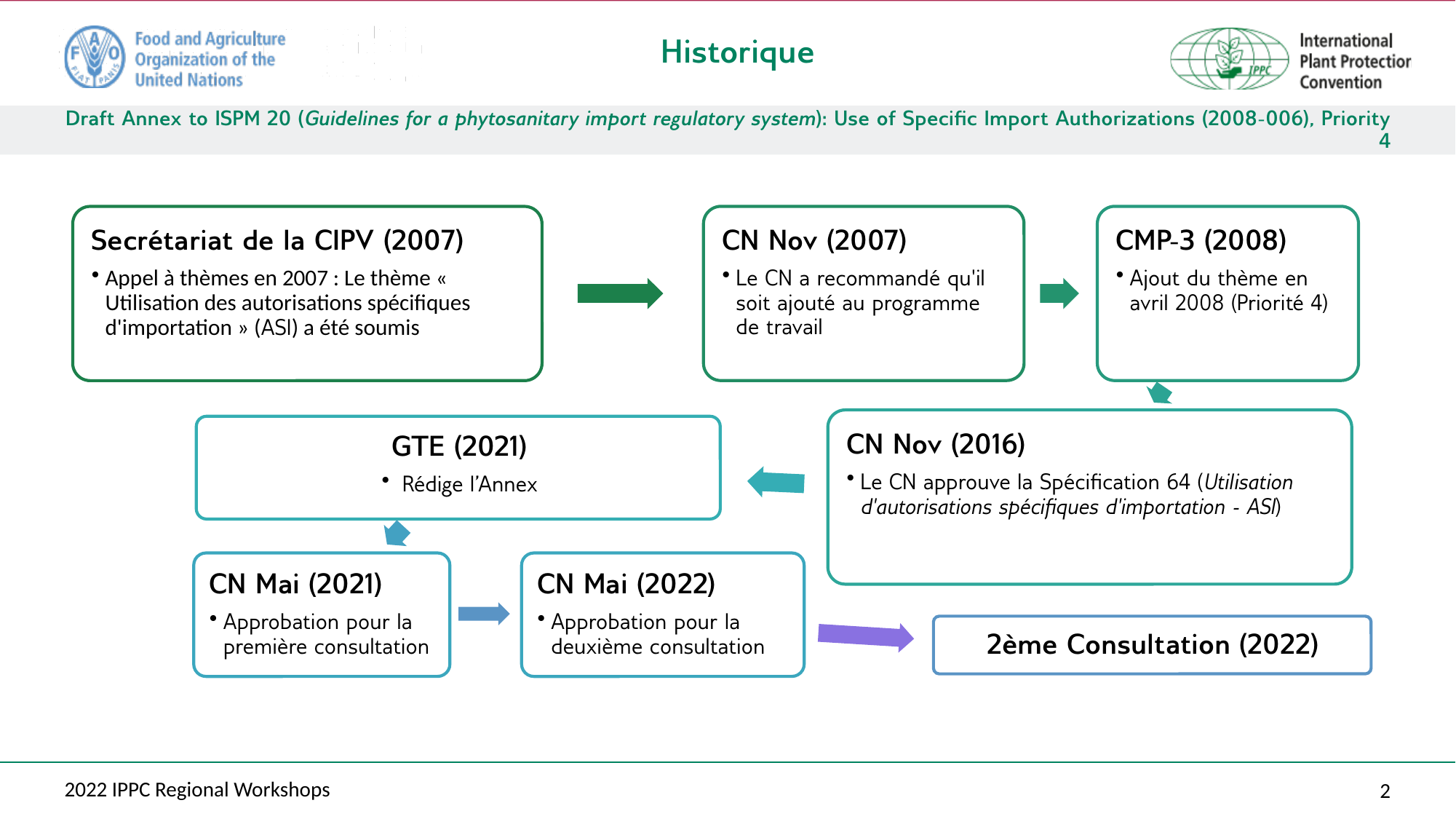

Historique
Secrétariat de la CIPV (2007)
Appel à thèmes en 2007 : Le thème « Utilisation des autorisations spécifiques d'importation » (ASI) a été soumis

CN Nov (2007)
Le CN a recommandé qu'il soit ajouté au programme de travail

CMP-3 (2008)
Ajout du thème en avril 2008 (Priorité 4)

CN Nov (2016)
Le CN approuve la Spécification 64 (Utilisation d'autorisations spécifiques d'importation - ASI)

GTE (2021)
 Rédige l’Annex

CN Mai (2021)
Approbation pour la première consultation

CN Mai (2022)
Approbation pour la deuxième consultation

2ème Consultation (2022)